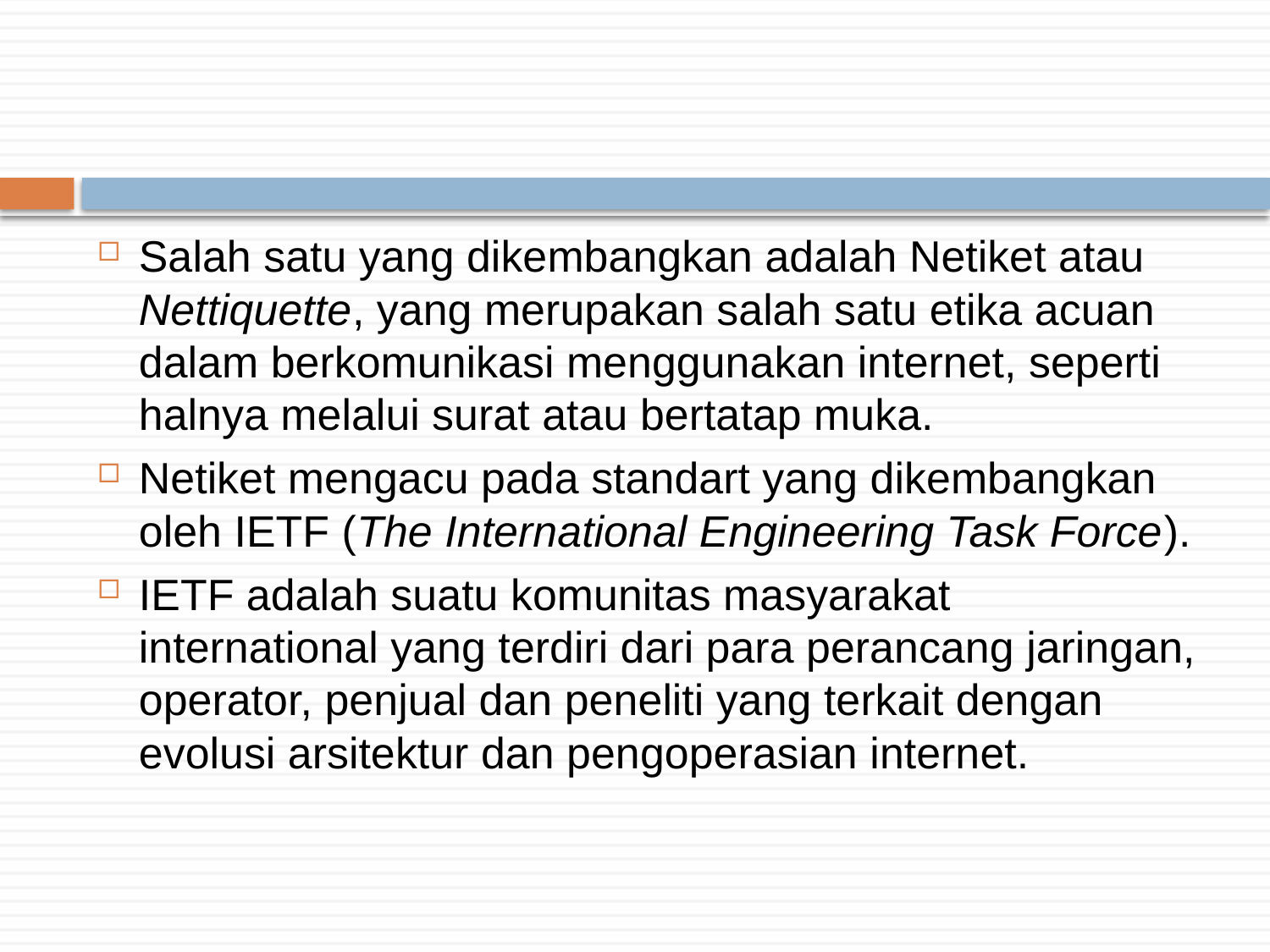

#
Salah satu yang dikembangkan adalah Netiket atau Nettiquette, yang merupakan salah satu etika acuan dalam berkomunikasi menggunakan internet, seperti halnya melalui surat atau bertatap muka.
Netiket mengacu pada standart yang dikembangkan oleh IETF (The International Engineering Task Force).
IETF adalah suatu komunitas masyarakat international yang terdiri dari para perancang jaringan, operator, penjual dan peneliti yang terkait dengan evolusi arsitektur dan pengoperasian internet.